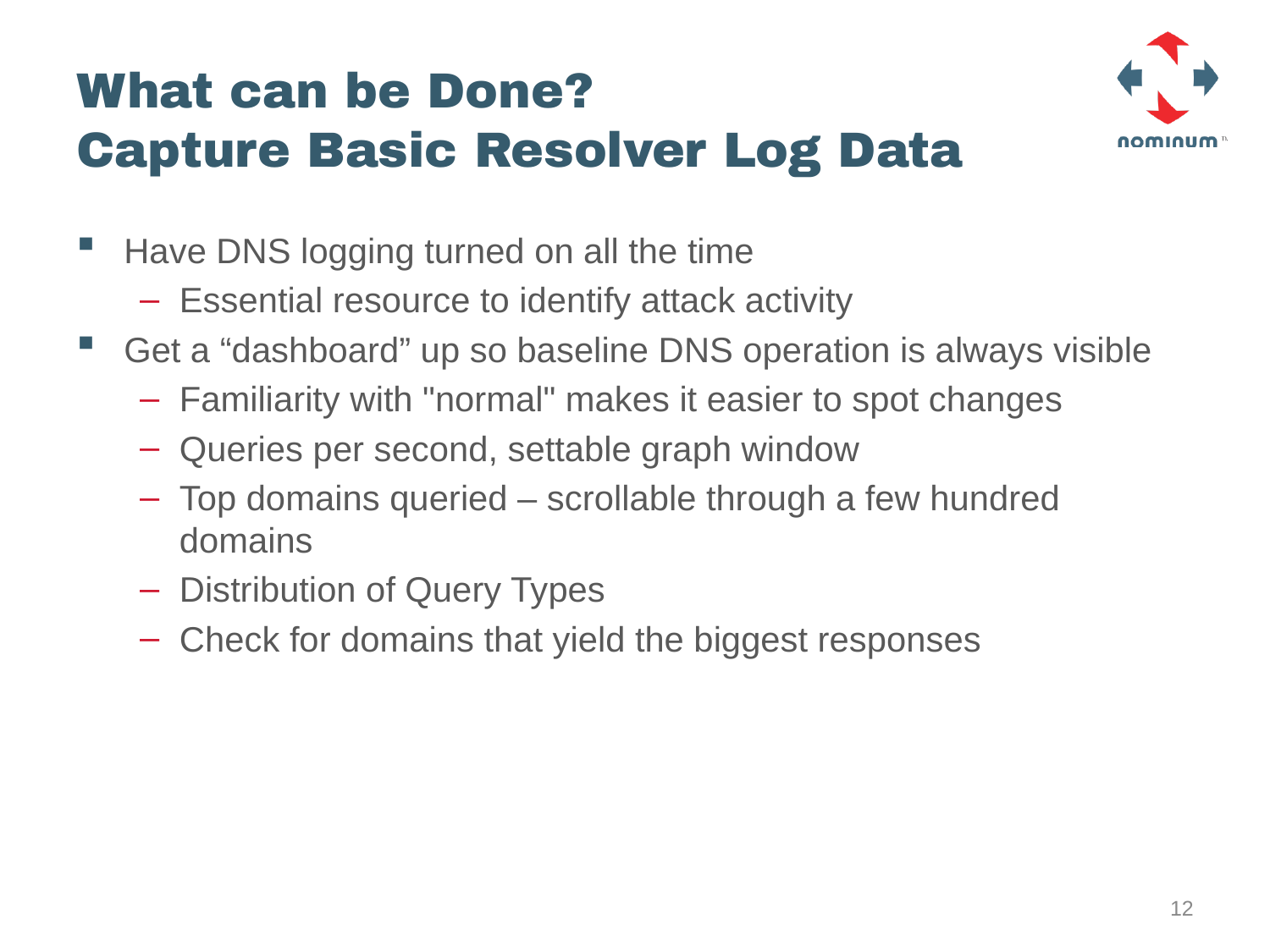

# What can be Done? Capture Basic Resolver Log Data
Have DNS logging turned on all the time
Essential resource to identify attack activity
Get a “dashboard” up so baseline DNS operation is always visible
Familiarity with "normal" makes it easier to spot changes
Queries per second, settable graph window
Top domains queried – scrollable through a few hundred domains
Distribution of Query Types
Check for domains that yield the biggest responses

12